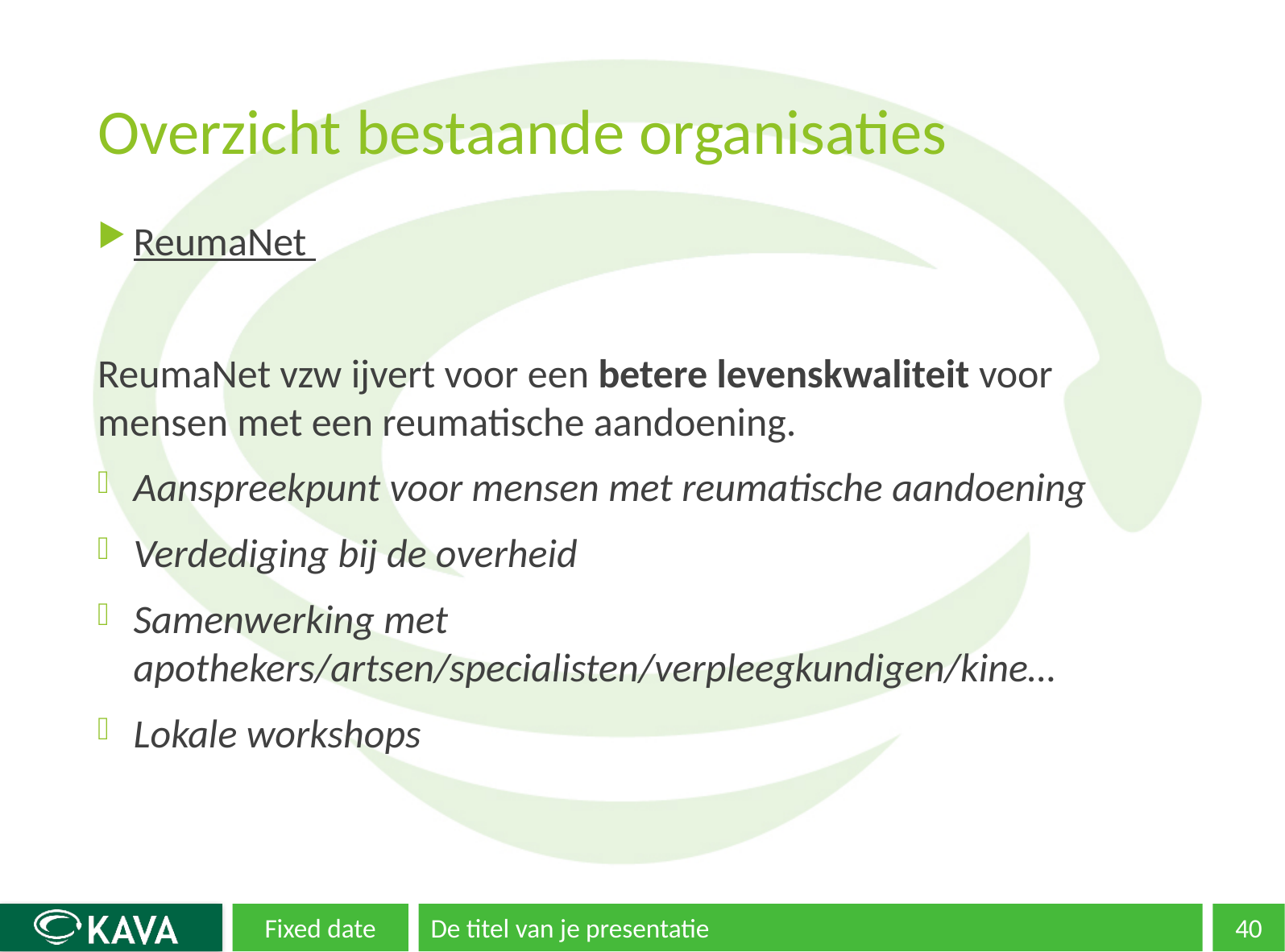

# Overzicht bestaande organisaties
ReumaNet

ReumaNet vzw ijvert voor een betere levenskwaliteit voor mensen met een reumatische aandoening.
Aanspreekpunt voor mensen met reumatische aandoening
Verdediging bij de overheid
Samenwerking met apothekers/artsen/specialisten/verpleegkundigen/kine…
Lokale workshops

Fixed date
De titel van je presentatie
40